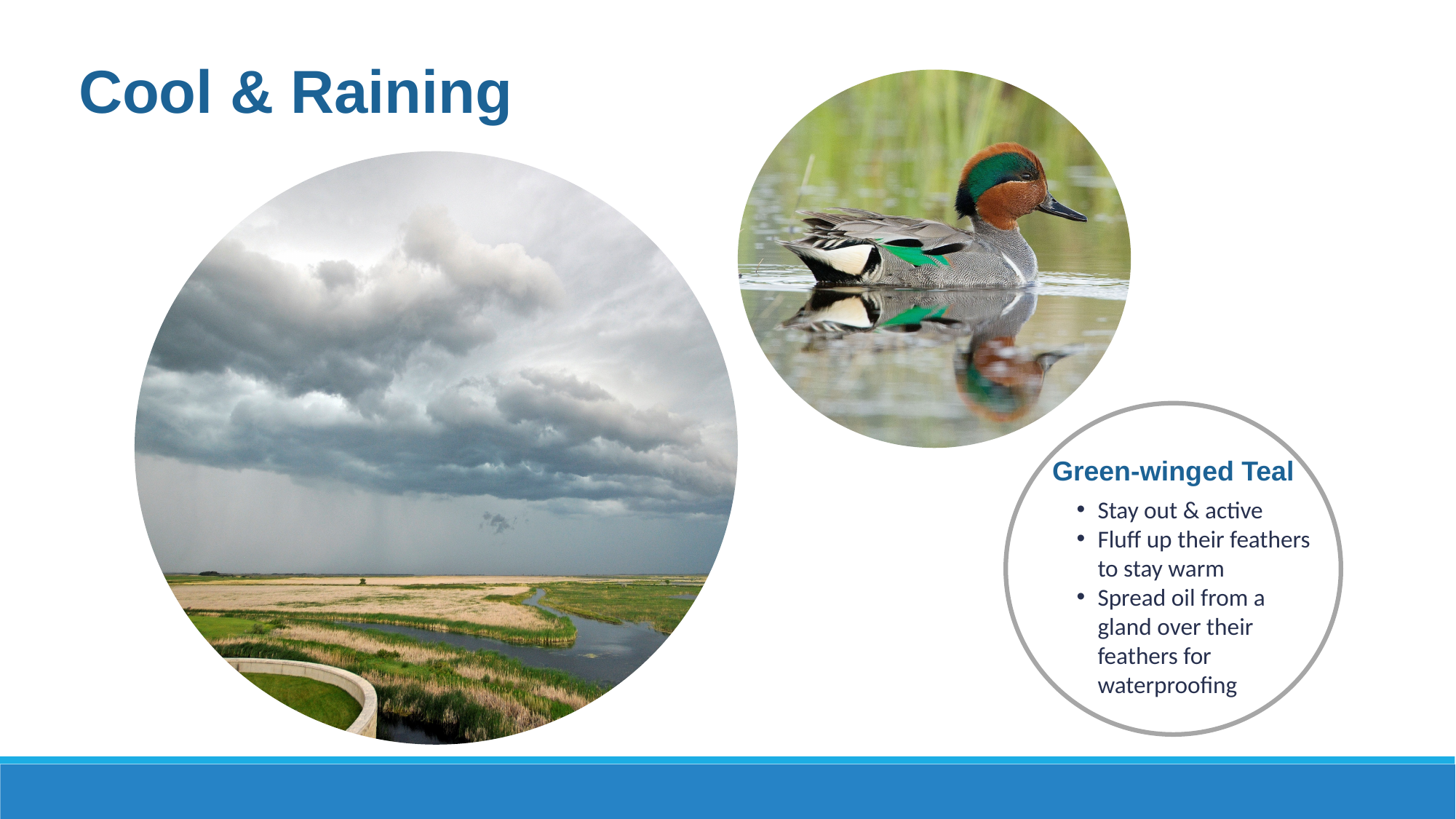

Cool & Raining

Green-winged Teal
Stay out & active
Fluff up their feathers to stay warm
Spread oil from a gland over their feathers for waterproofing